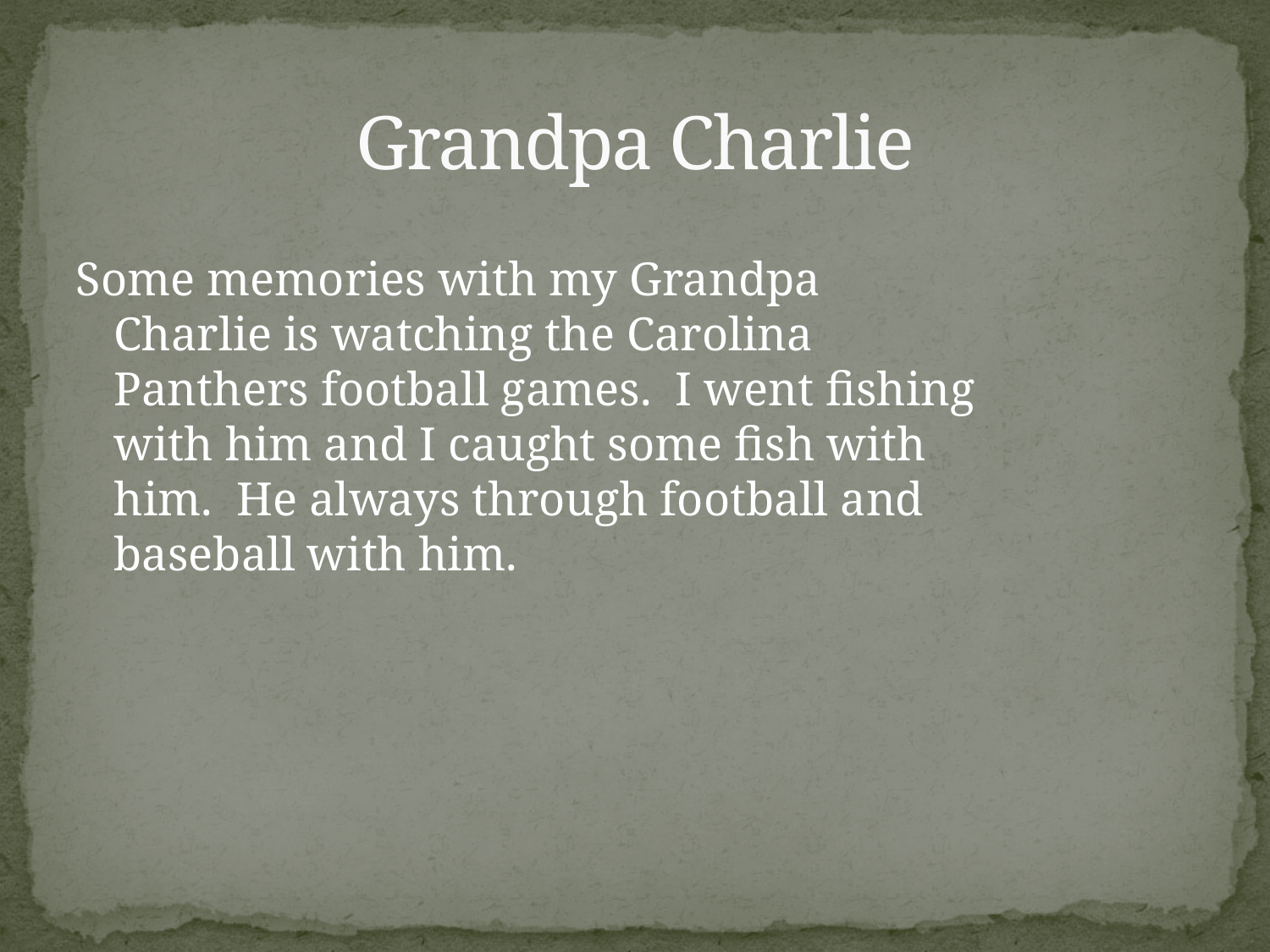

# Grandpa Charlie
Some memories with my Grandpa Charlie is watching the Carolina Panthers football games.  I went fishing with him and I caught some fish with him.  He always through football and baseball with him.